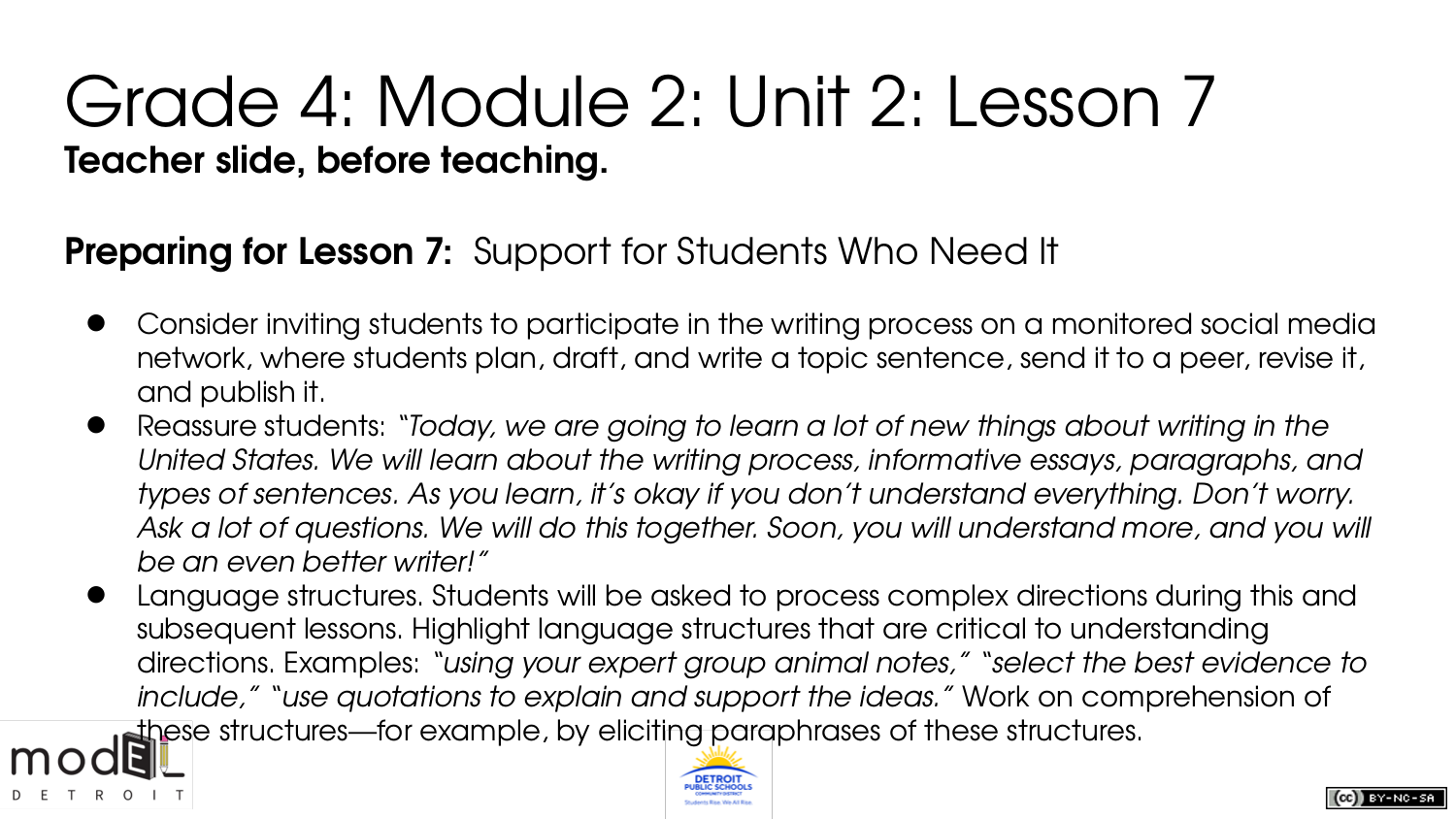

# Grade 4: Module 2: Unit 2: Lesson 7
Teacher slide, before teaching.
Preparing for Lesson 7:  Support for Students Who Need It
Consider inviting students to participate in the writing process on a monitored social media network, where students plan, draft, and write a topic sentence, send it to a peer, revise it, and publish it.
Reassure students: “Today, we are going to learn a lot of new things about writing in the United States. We will learn about the writing process, informative essays, paragraphs, and types of sentences. As you learn, it’s okay if you don’t understand everything. Don’t worry. Ask a lot of questions. We will do this together. Soon, you will understand more, and you will be an even better writer!”
Language structures. Students will be asked to process complex directions during this and subsequent lessons. Highlight language structures that are critical to understanding directions. Examples: “using your expert group animal notes,” “select the best evidence to include,” “use quotations to explain and support the ideas.” Work on comprehension of these structures—for example, by eliciting paraphrases of these structures.